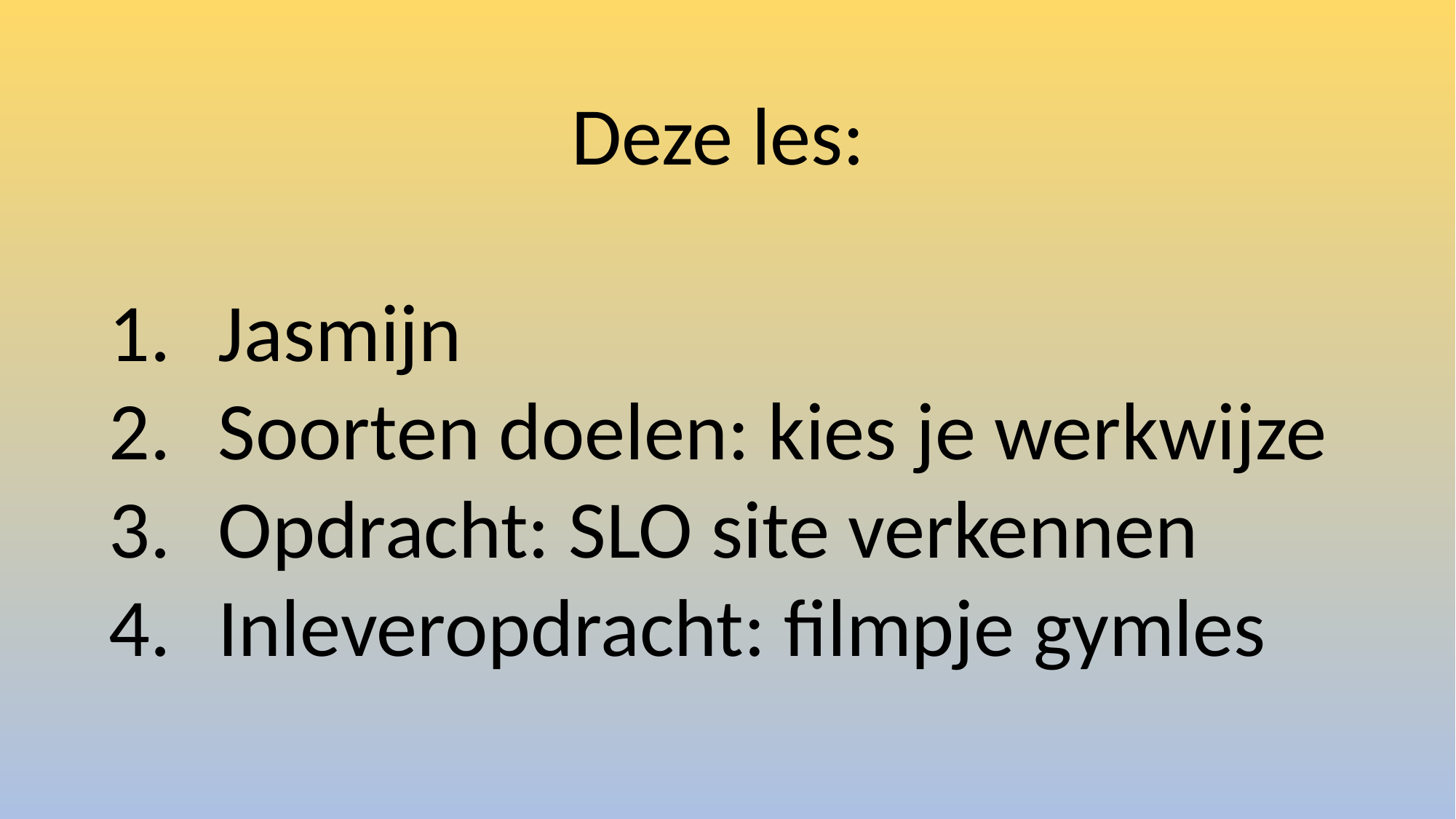

Deze les:

Jasmijn
Soorten doelen: kies je werkwijze
Opdracht: SLO site verkennen
Inleveropdracht: filmpje gymles